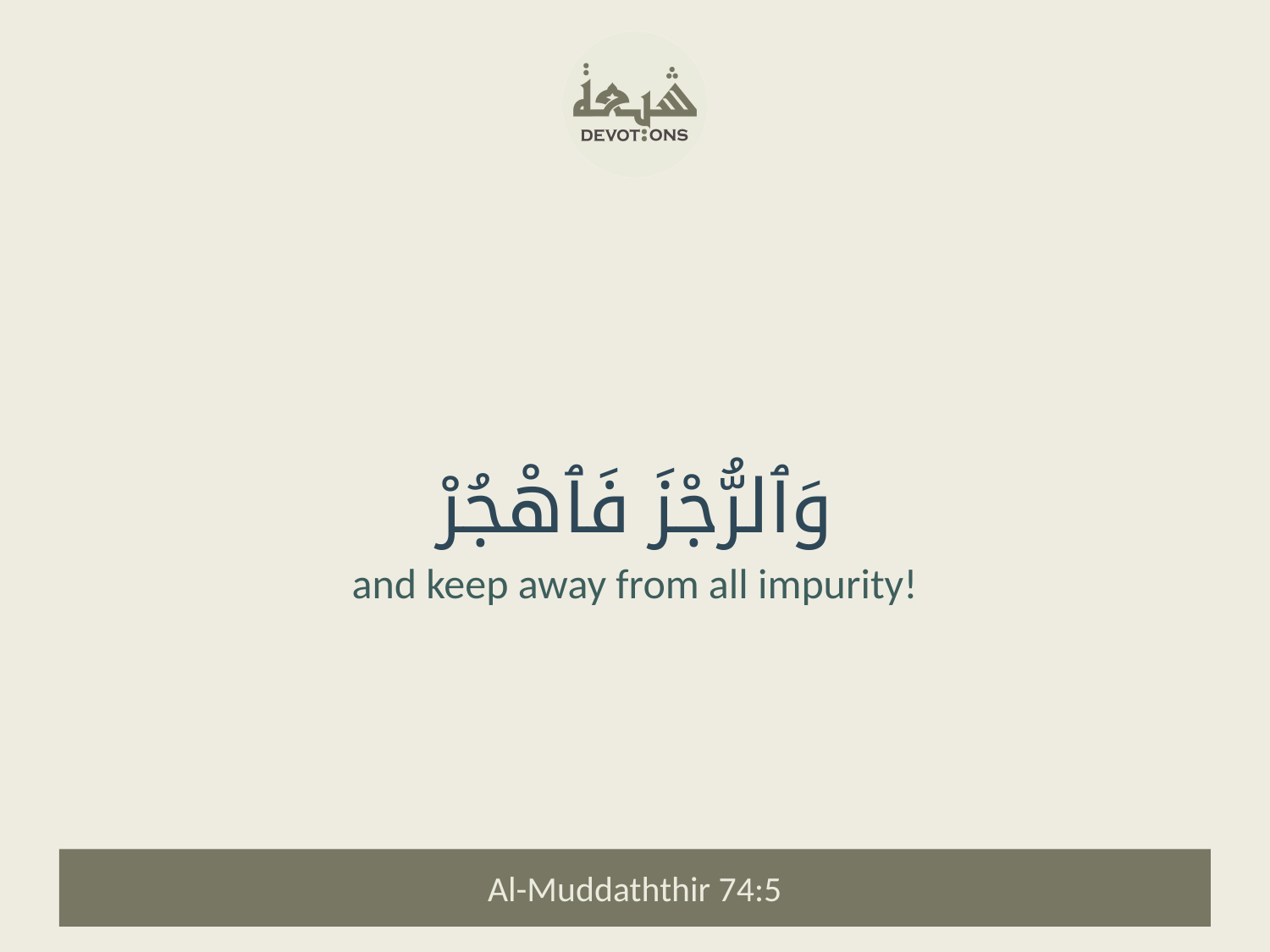

وَٱلرُّجْزَ فَٱهْجُرْ
and keep away from all impurity!
Al-Muddaththir 74:5